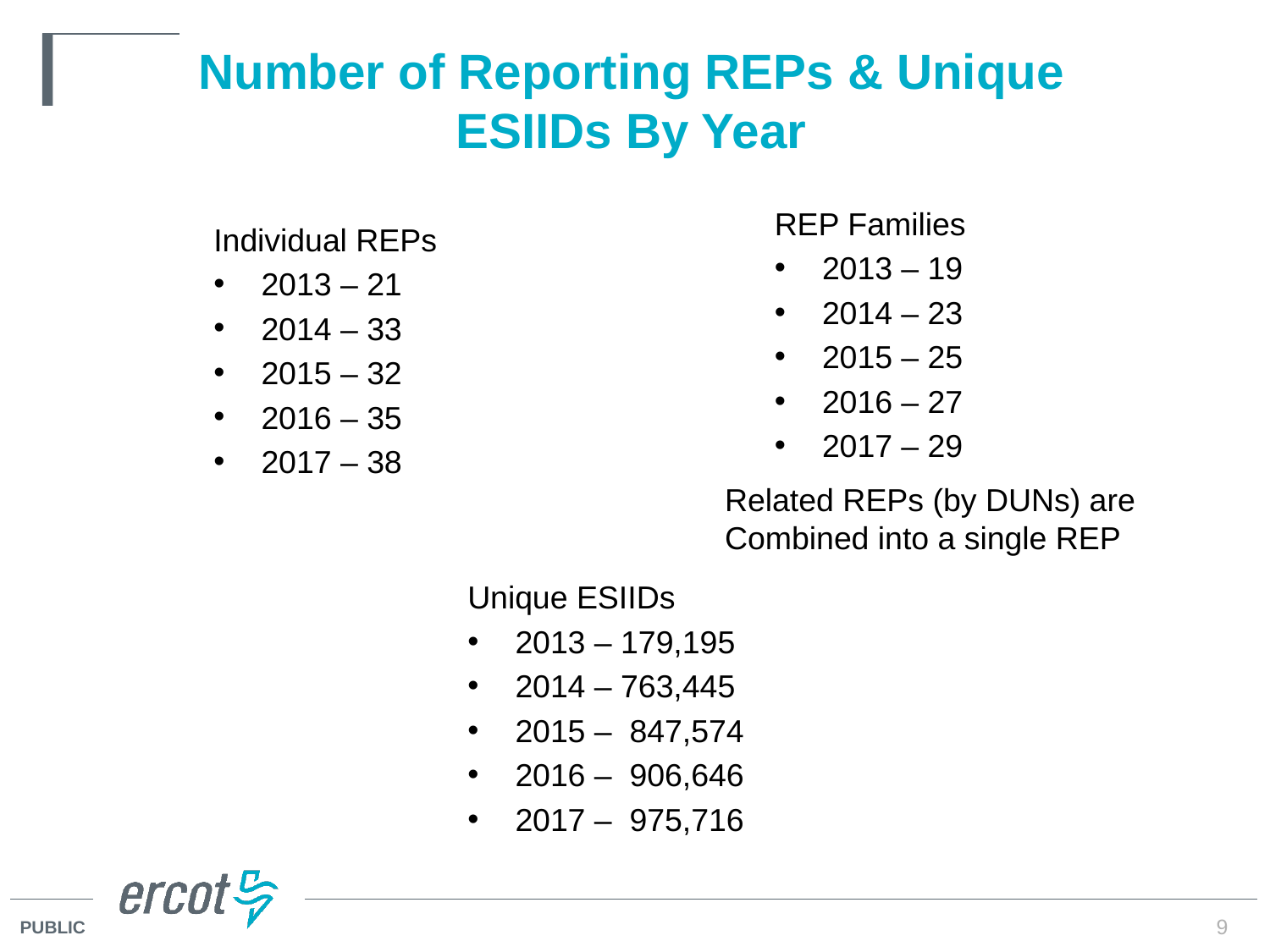

# Number of Reporting REPs & Unique ESIIDs By Year
REP Families
2013 – 19
2014 – 23
2015 – 25
2016 – 27
2017 – 29
Individual REPs
2013 – 21
2014 – 33
2015 – 32
2016 – 35
2017 – 38

Related REPs (by DUNs) are
Combined into a single REP
Unique ESIIDs
2013 – 179,195
2014 – 763,445
2015 –  847,574
2016 –  906,646
2017 –  975,716

9